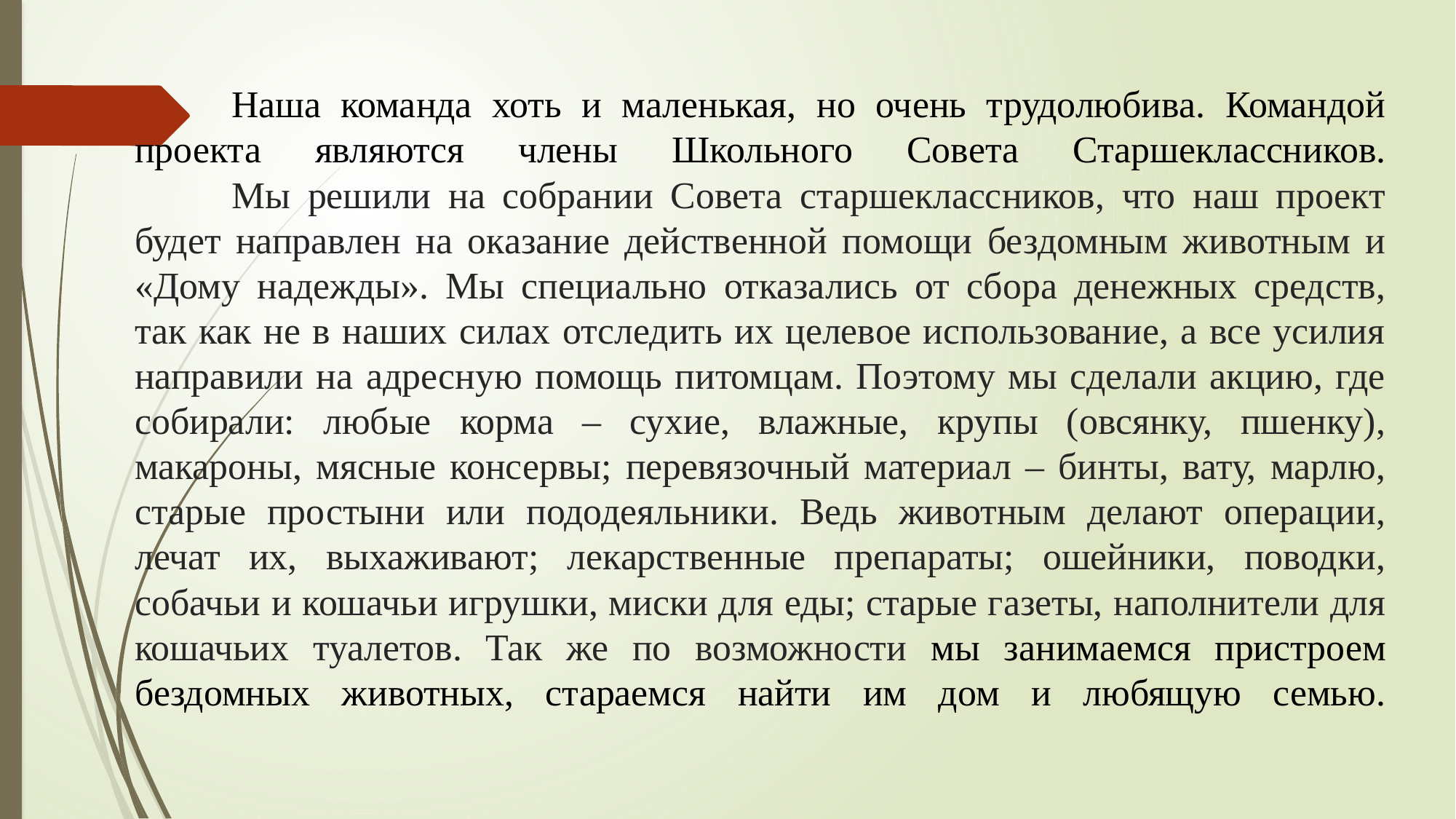

# Наша команда хоть и маленькая, но очень трудолюбива. Командой проекта являются члены Школьного Совета Старшеклассников. Мы решили на собрании Совета старшеклассников, что наш проект будет направлен на оказание действенной помощи бездомным животным и «Дому надежды». Мы специально отказались от сбора денежных средств, так как не в наших силах отследить их целевое использование, а все усилия направили на адресную помощь питомцам. Поэтому мы сделали акцию, где собирали: любые корма – сухие, влажные, крупы (овсянку, пшенку), макароны, мясные консервы; перевязочный материал – бинты, вату, марлю, старые простыни или пододеяльники. Ведь животным делают операции, лечат их, выхаживают; лекарственные препараты; ошейники, поводки, собачьи и кошачьи игрушки, миски для еды; старые газеты, наполнители для кошачьих туалетов. Так же по возможности мы занимаемся пристроем бездомных животных, стараемся найти им дом и любящую семью.